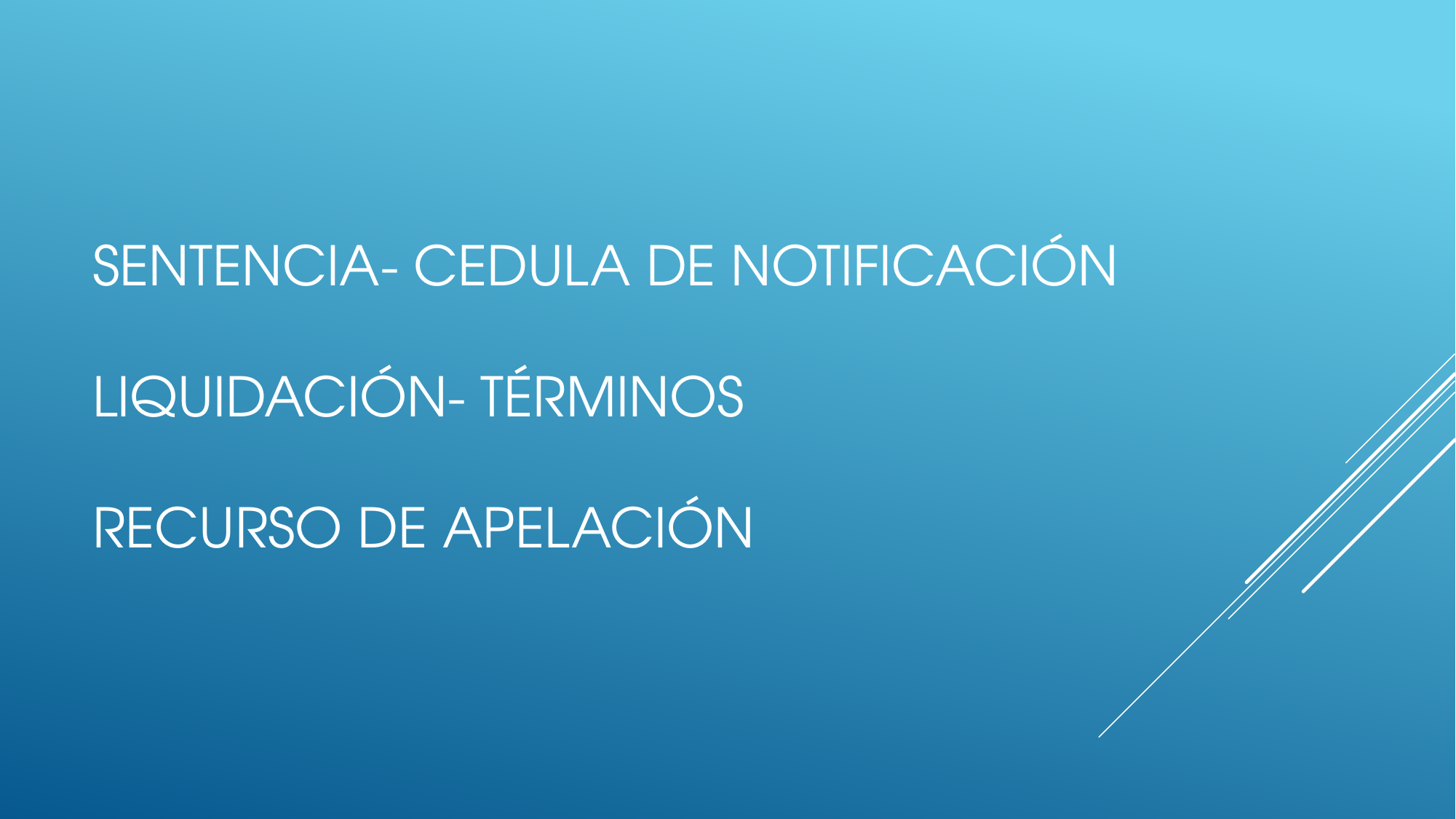

# Sentencia- cedula de notificación liquidación- términos recurso de apelación